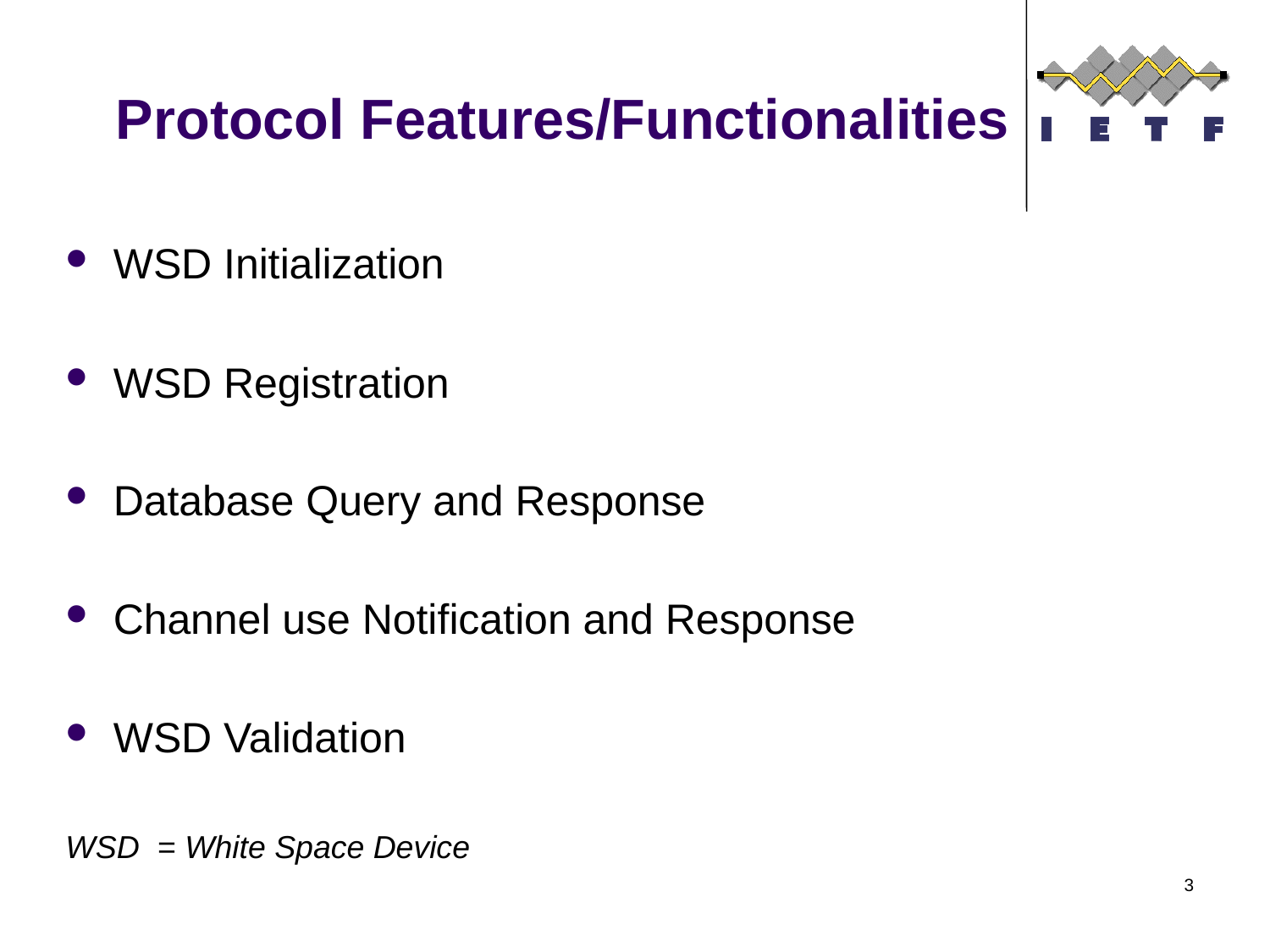

# Protocol Features/Functionalities

WSD Initialization

WSD Registration

Database Query and Response

Channel use Notification and Response

WSD Validation

WSD  = White Space Device

3